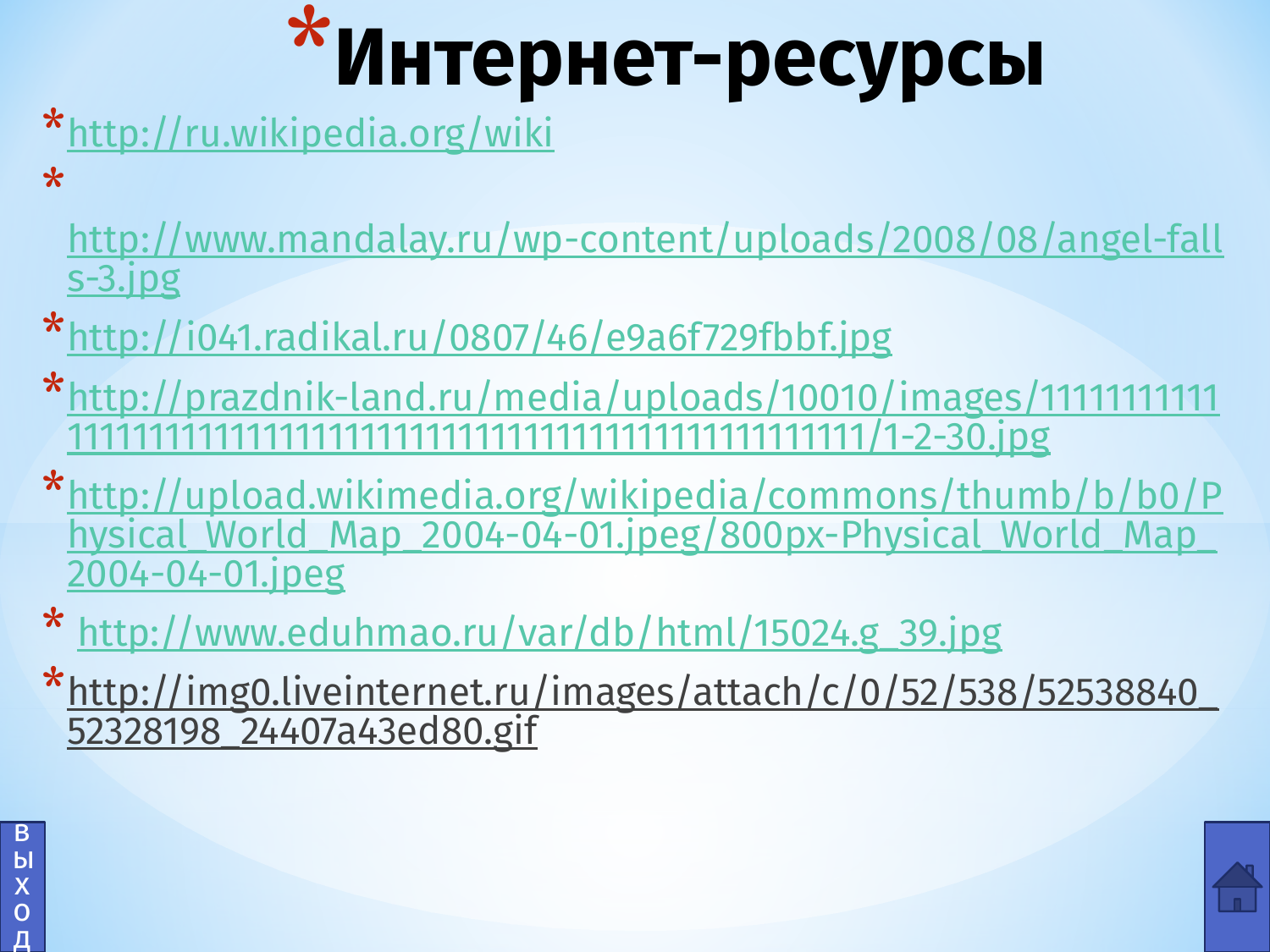

# Интернет-ресурсы
http://ru.wikipedia.org/wiki
 http://www.mandalay.ru/wp-content/uploads/2008/08/angel-falls-3.jpg
http://i041.radikal.ru/0807/46/e9a6f729fbbf.jpg
http://prazdnik-land.ru/media/uploads/10010/images/111111111111111111111111111111111111111111111111111111111111/1-2-30.jpg
http://upload.wikimedia.org/wikipedia/commons/thumb/b/b0/Physical_World_Map_2004-04-01.jpeg/800px-Physical_World_Map_2004-04-01.jpeg
 http://www.eduhmao.ru/var/db/html/15024.g_39.jpg
http://img0.liveinternet.ru/images/attach/c/0/52/538/52538840_52328198_24407a43ed80.gif
выход